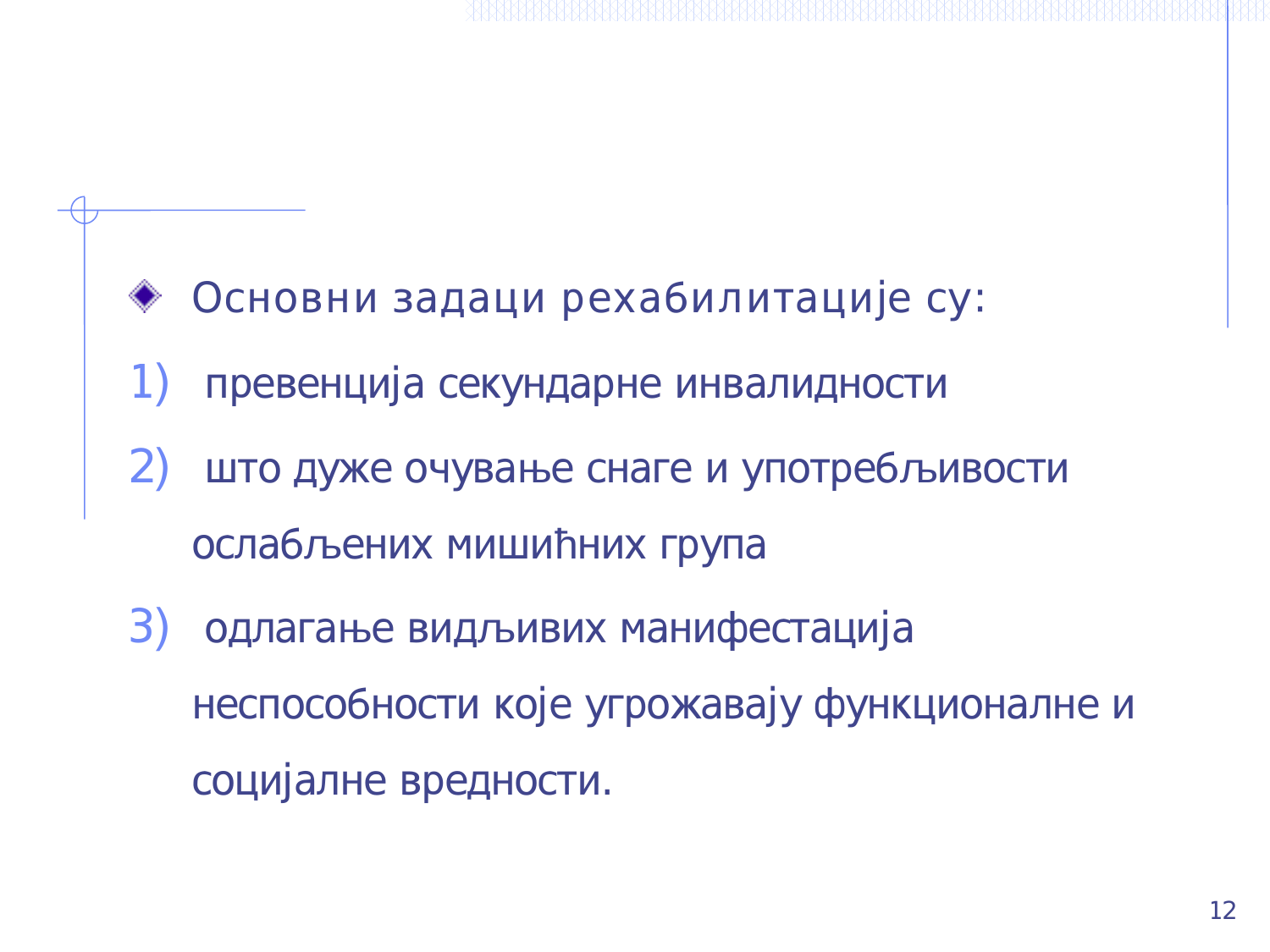

#
Основни задаци рехабилитације су:
 превенција секундарне инвалидности
 што дуже очување снаге и употребљивости ослабљених мишићних група
 одлагање видљивих манифестација неспособности које угрожавају функционалне и социјалне вредности.

12